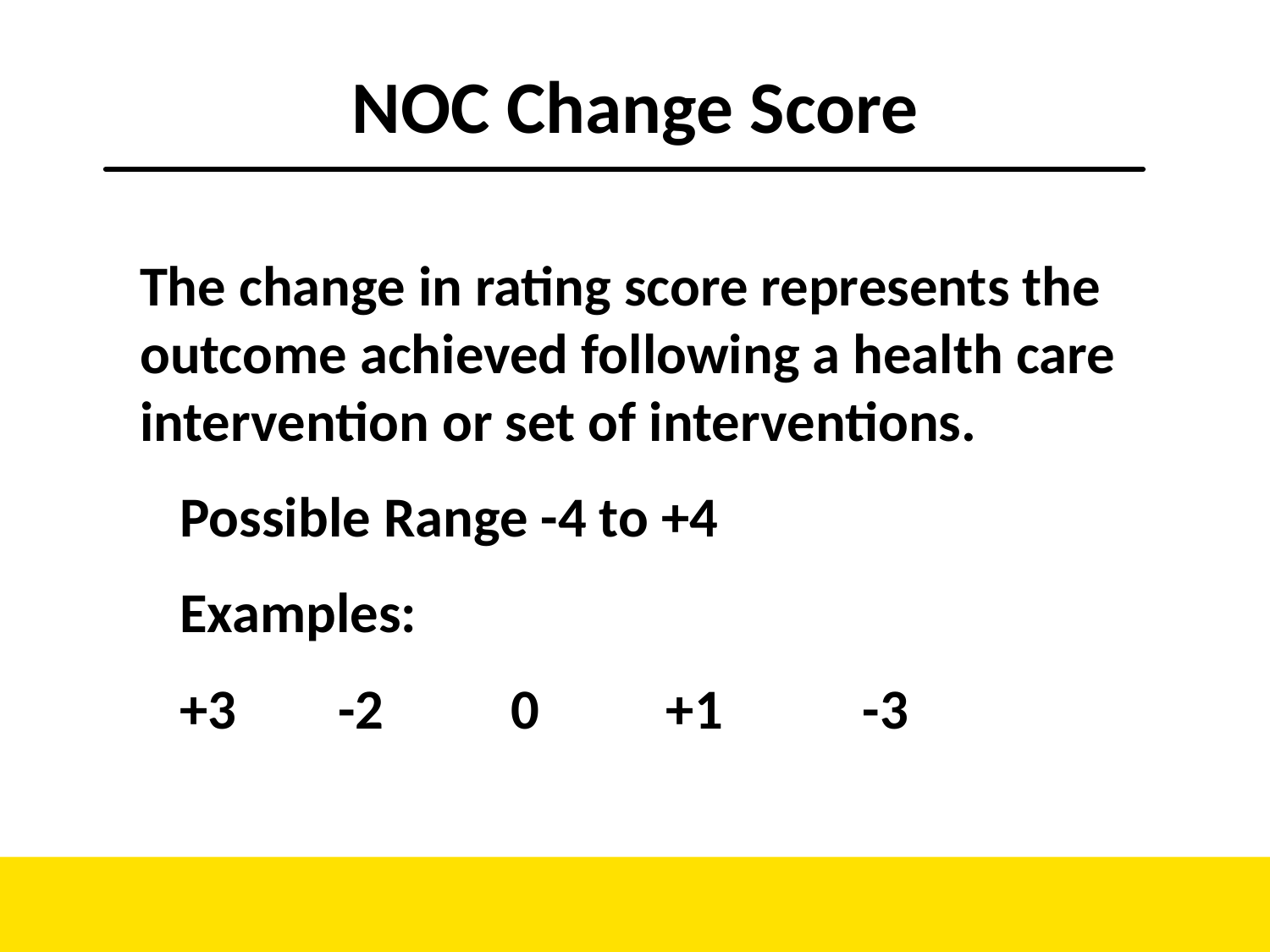

# NOC Change Score
The change in rating score represents the outcome achieved following a health care intervention or set of interventions.
Possible Range -4 to +4
Examples:
+3        -2          0          +1           -3